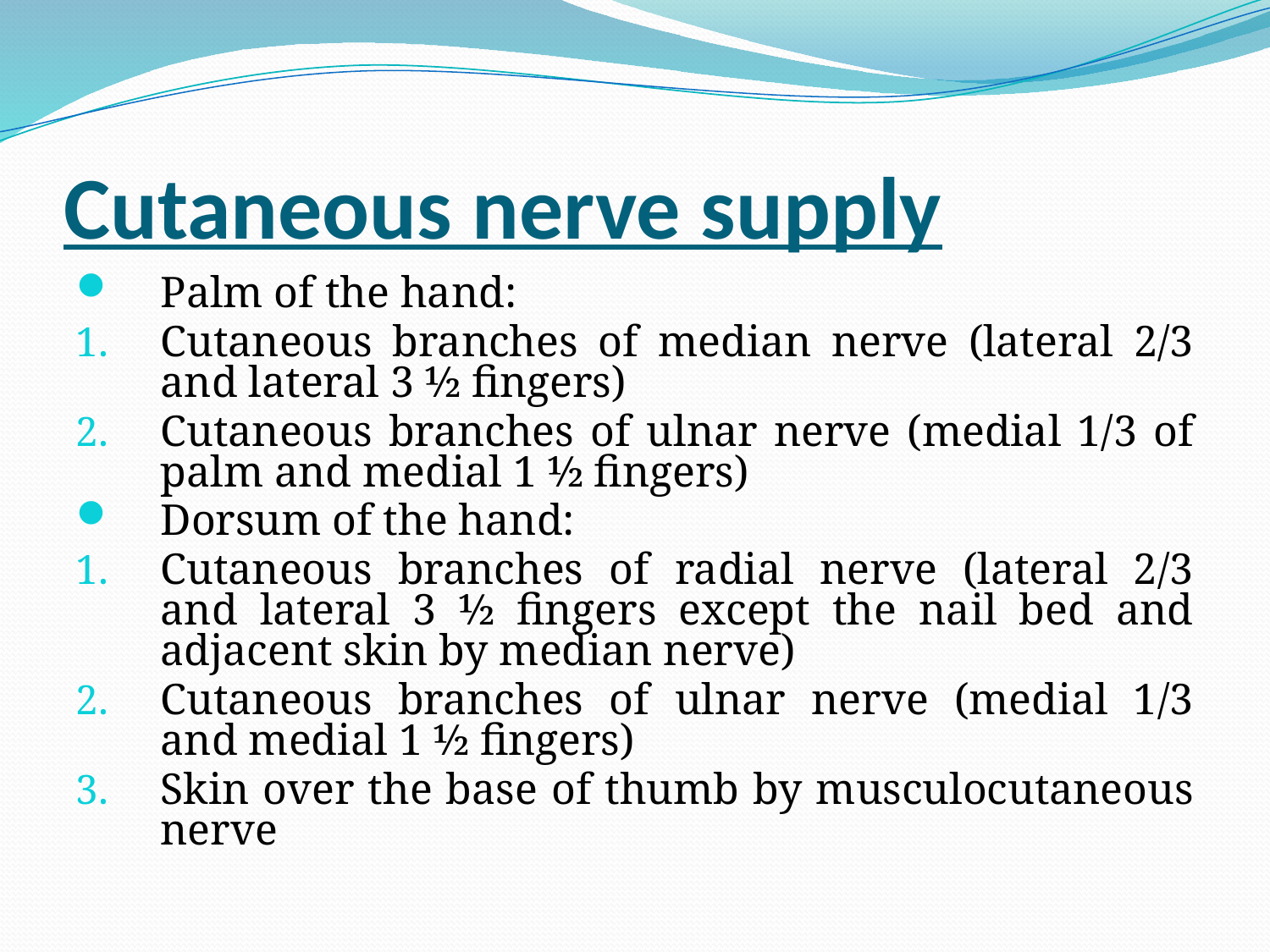

# Cutaneous nerve supply
Palm of the hand:
Cutaneous branches of median nerve (lateral 2/3 and lateral 3 ½ fingers)
Cutaneous branches of ulnar nerve (medial 1/3 of palm and medial 1 ½ fingers)
Dorsum of the hand:
Cutaneous branches of radial nerve (lateral 2/3 and lateral 3 ½ fingers except the nail bed and adjacent skin by median nerve)
Cutaneous branches of ulnar nerve (medial 1/3 and medial 1 ½ fingers)
Skin over the base of thumb by musculocutaneous nerve